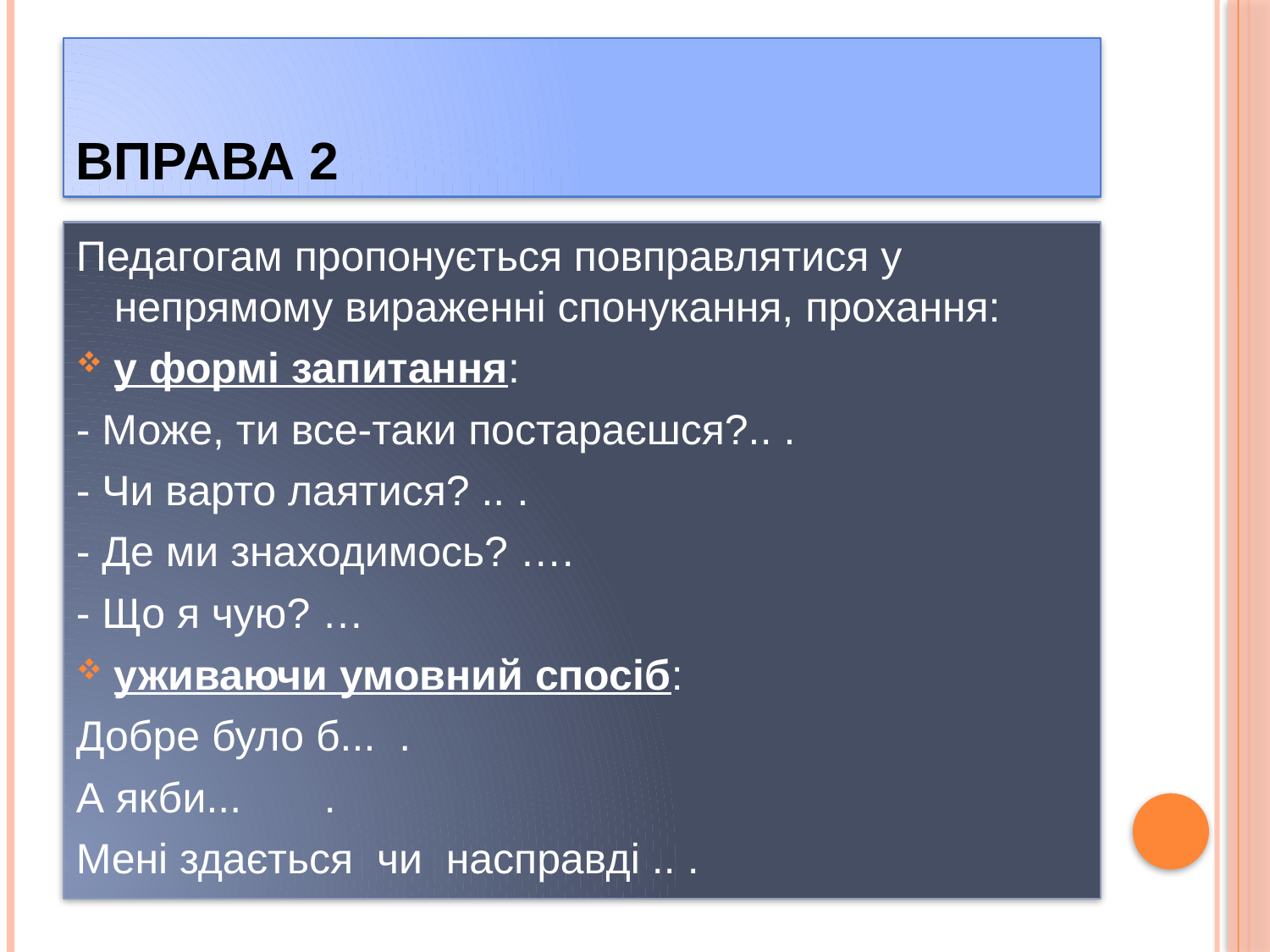

# Вправа 2
Педагогам пропонується повправлятися у непрямому вираженні спонукання, прохання:
у формі запитання:
- Може, ти все-таки постараєшся?.. .
- Чи варто лаятися? .. .
- Де ми знаходимось? ….
- Що я чую? …
уживаючи умовний спосіб:
Добре було б...  .
А якби...       .
Мені здається  чи  насправді .. .